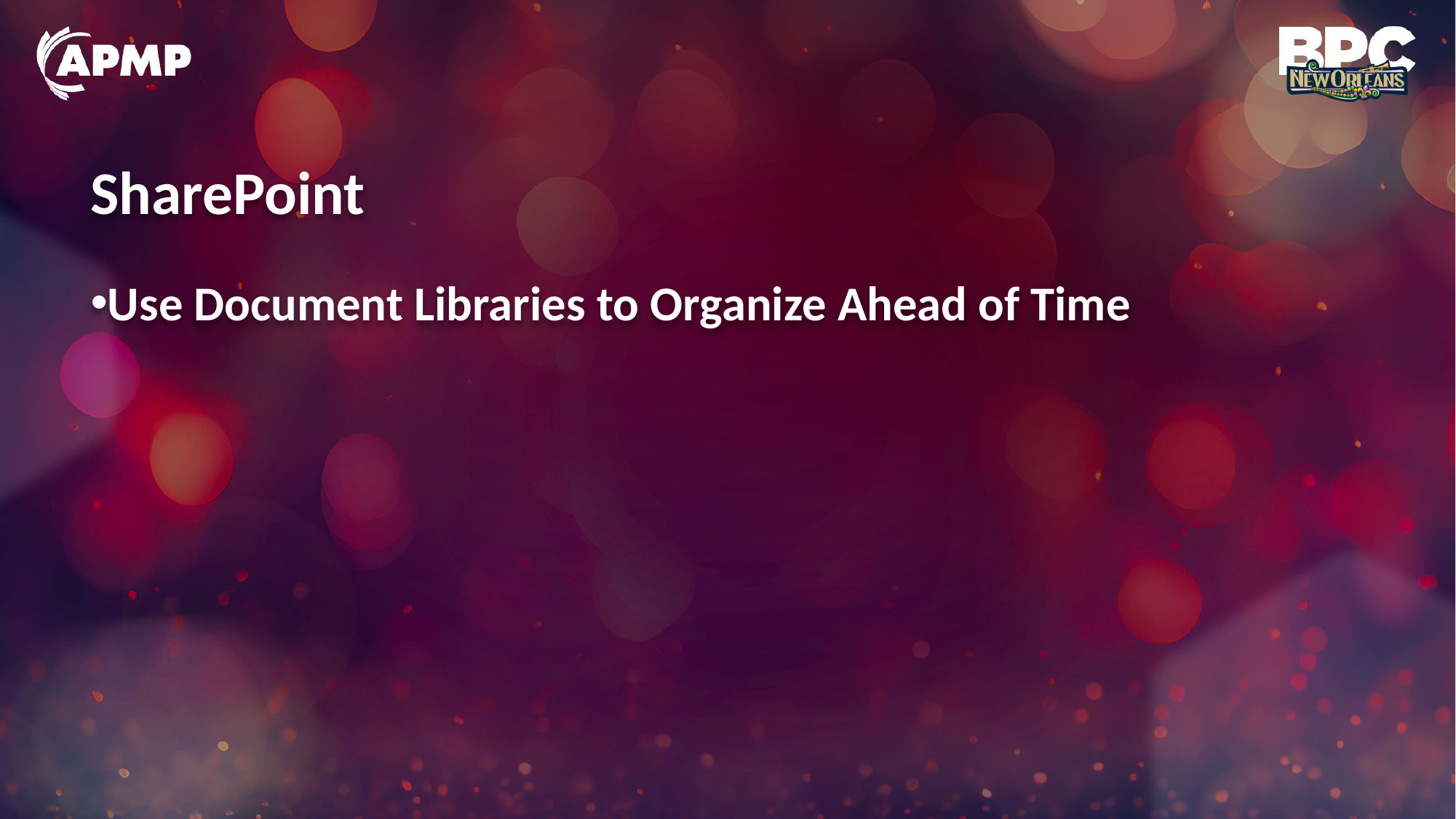

# SharePoint
Use Document Libraries to Organize Ahead of Time